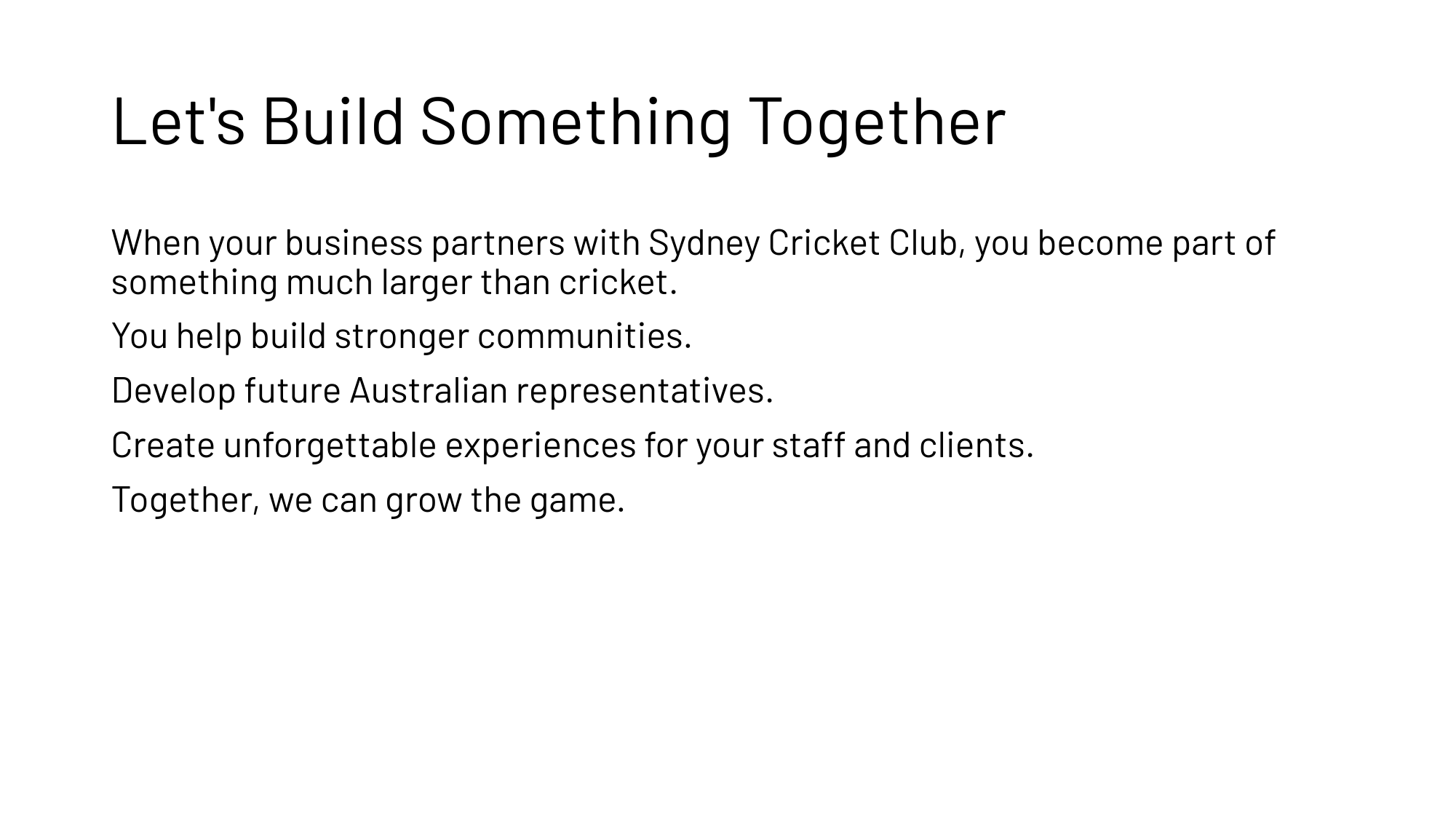

# Let's Build Something Together
When your business partners with Sydney Cricket Club, you become part of something much larger than cricket.
You help build stronger communities.
Develop future Australian representatives.
Create unforgettable experiences for your staff and clients.
Together, we can grow the game.